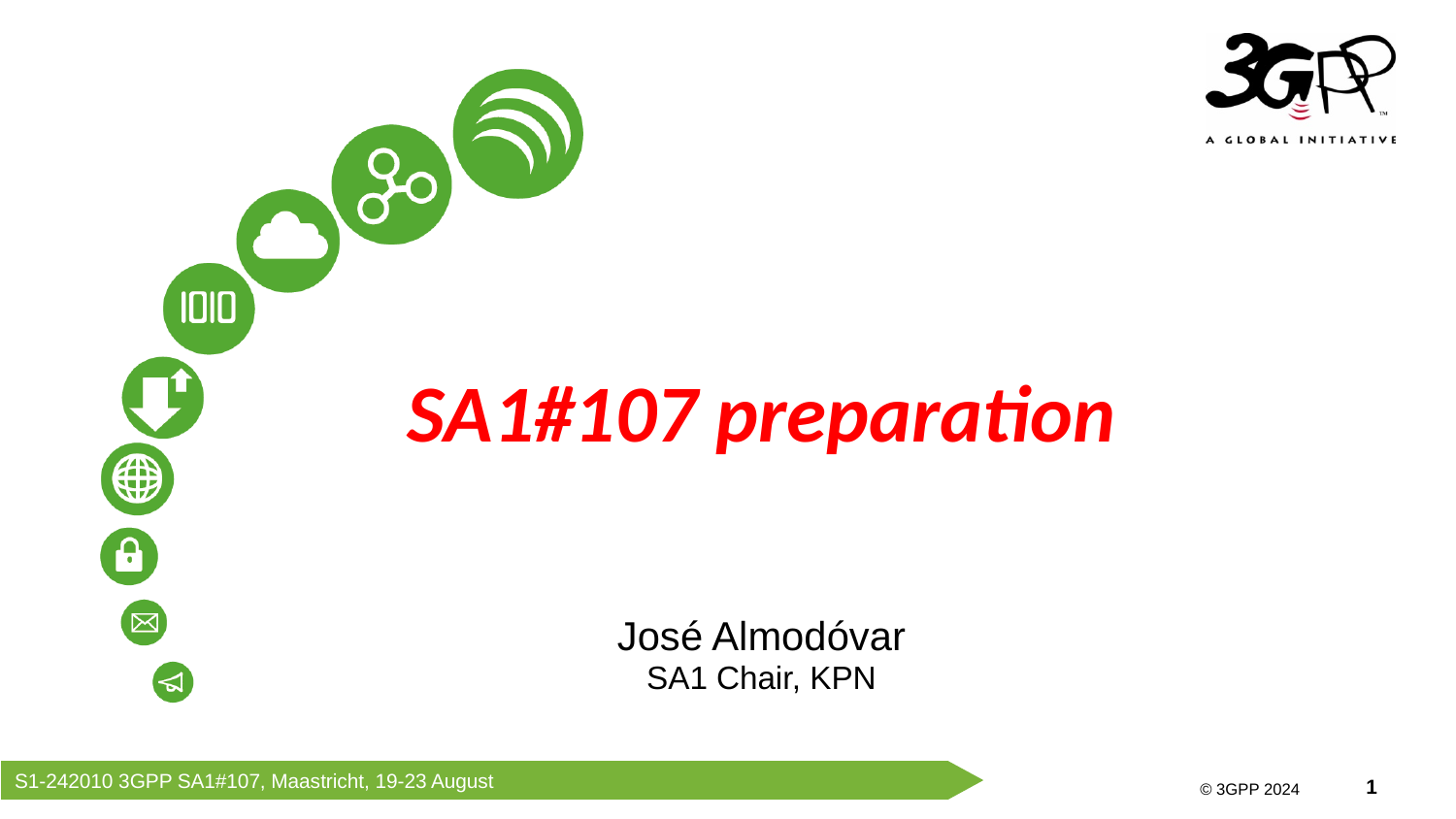

SA1#107 preparation
José Almodóvar
SA1 Chair, KPN

S1-242010 3GPP SA1#107, Maastricht, 19-23 August

© 3GPP 2024